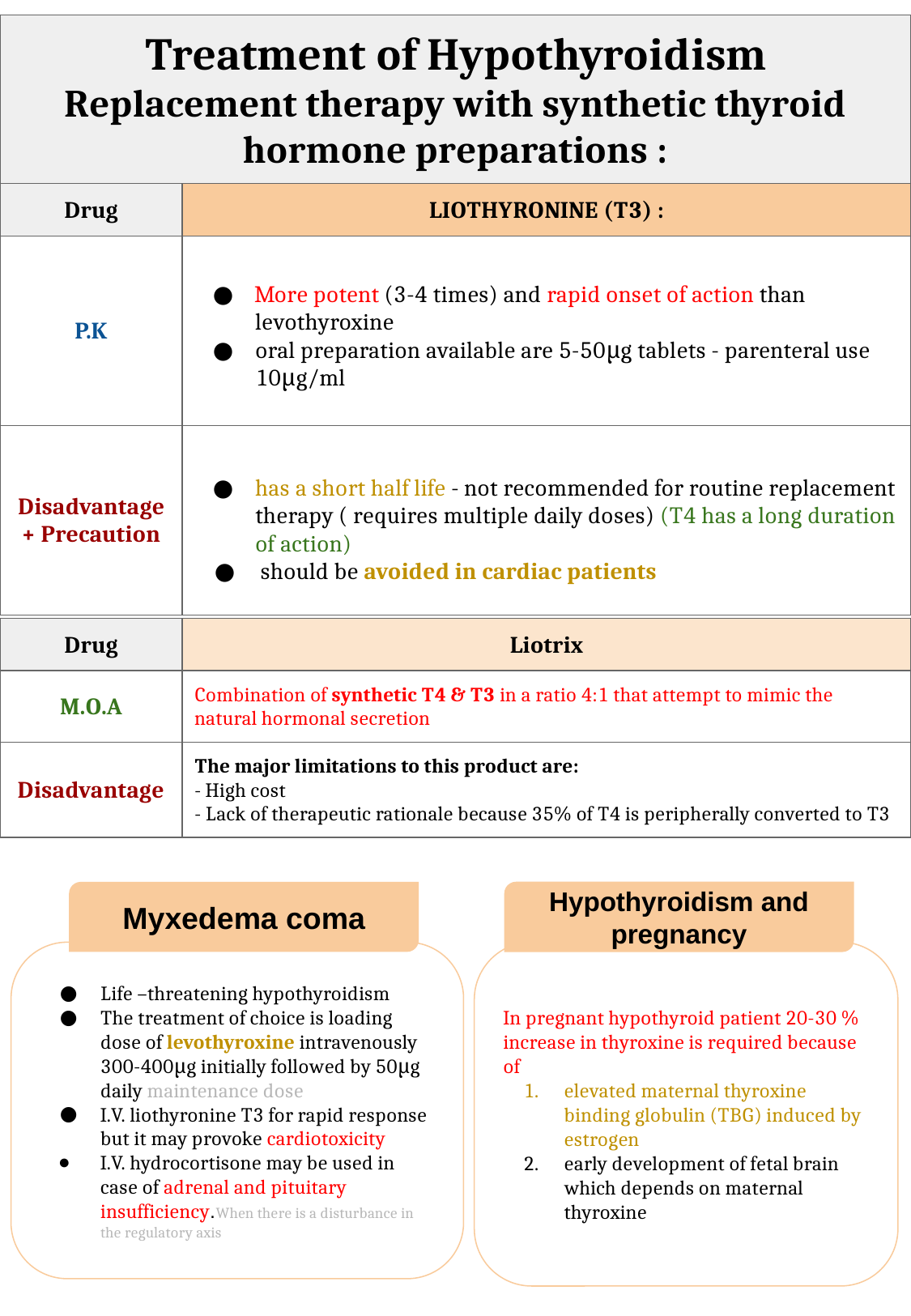

| Treatment of Hypothyroidism Replacement therapy with synthetic thyroid hormone preparations : |  |  |  |  |
| --- | --- | --- | --- | --- |
| Drug | LIOTHYRONINE (T3) : |  |  |  |
| P.K | More potent (3-4 times) and rapid onset of action than levothyroxine oral preparation available are 5-50μg tablets - parenteral use 10μg/ml |  |  |  |
| Disadvantage + Precaution | has a short half life - not recommended for routine replacement therapy ( requires multiple daily doses) (T4 has a long duration of action) should be avoided in cardiac patients |  |  |  |
| Drug | Liotrix |  |  |  |
| --- | --- | --- | --- | --- |
| M.O.A | Combination of synthetic T4 & T3 in a ratio 4:1 that attempt to mimic the natural hormonal secretion |  |  |  |
| Disadvantage | The major limitations to this product are: - High cost - Lack of therapeutic rationale because 35% of T4 is peripherally converted to T3 |  |  |  |
Hypothyroidism and pregnancy
Myxedema coma
Life –threatening hypothyroidism
The treatment of choice is loading dose of levothyroxine intravenously 300-400μg initially followed by 50μg daily maintenance dose
I.V. liothyronine T3 for rapid response but it may provoke cardiotoxicity
I.V. hydrocortisone may be used in case of adrenal and pituitary insufficiency.When there is a disturbance in the regulatory axis
In pregnant hypothyroid patient 20-30 % increase in thyroxine is required because of
elevated maternal thyroxine binding globulin (TBG) induced by estrogen
early development of fetal brain which depends on maternal thyroxine